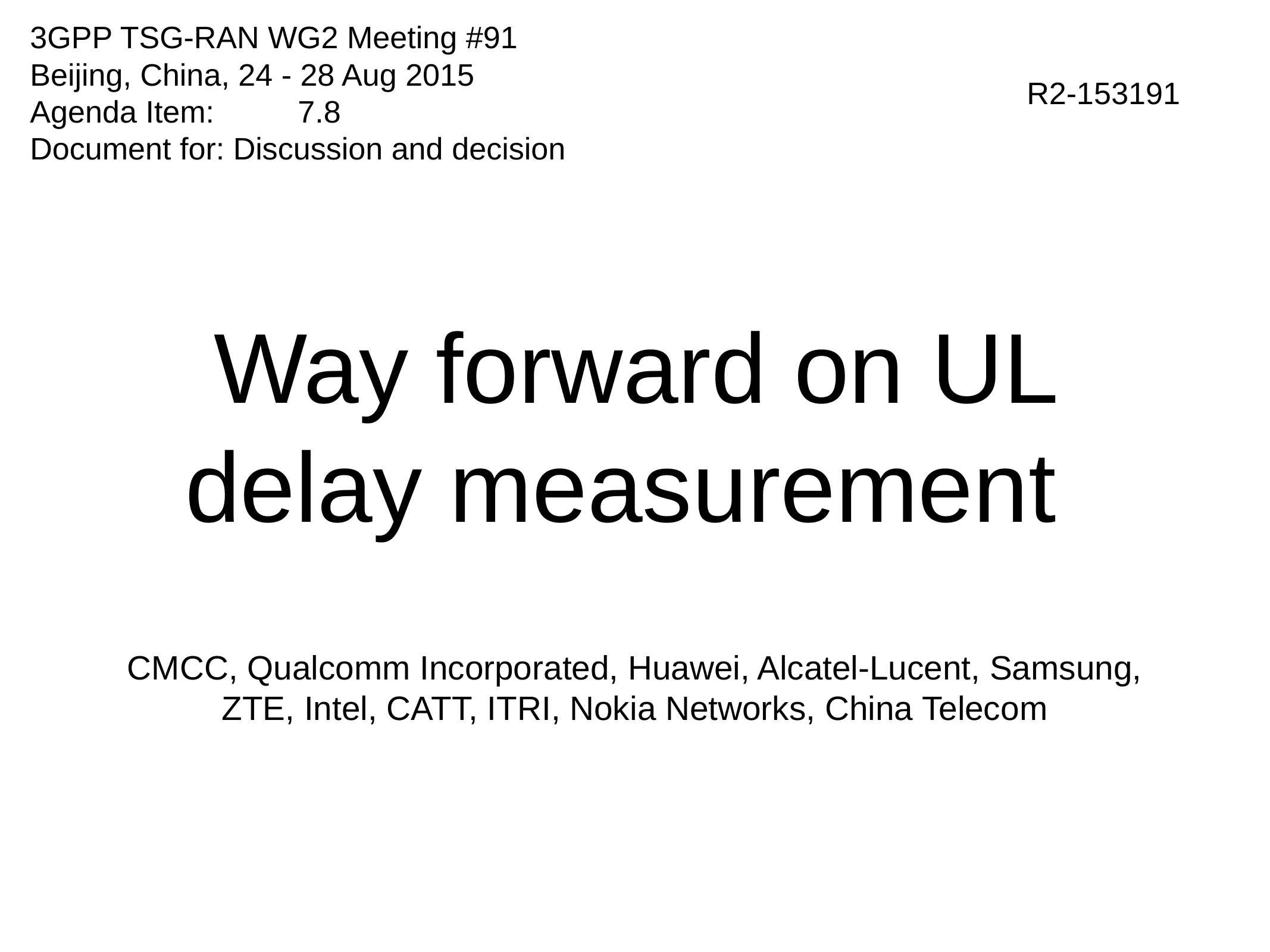

3GPP TSG-RAN WG2 Meeting #91
Beijing, China, 24 - 28 Aug 2015
Agenda Item:	7.8
Document for: Discussion and decision
R2-153191
# Way forward on UL delay measurement
CMCC, Qualcomm Incorporated, Huawei, Alcatel-Lucent, Samsung, ZTE, Intel, CATT, ITRI, Nokia Networks, China Telecom